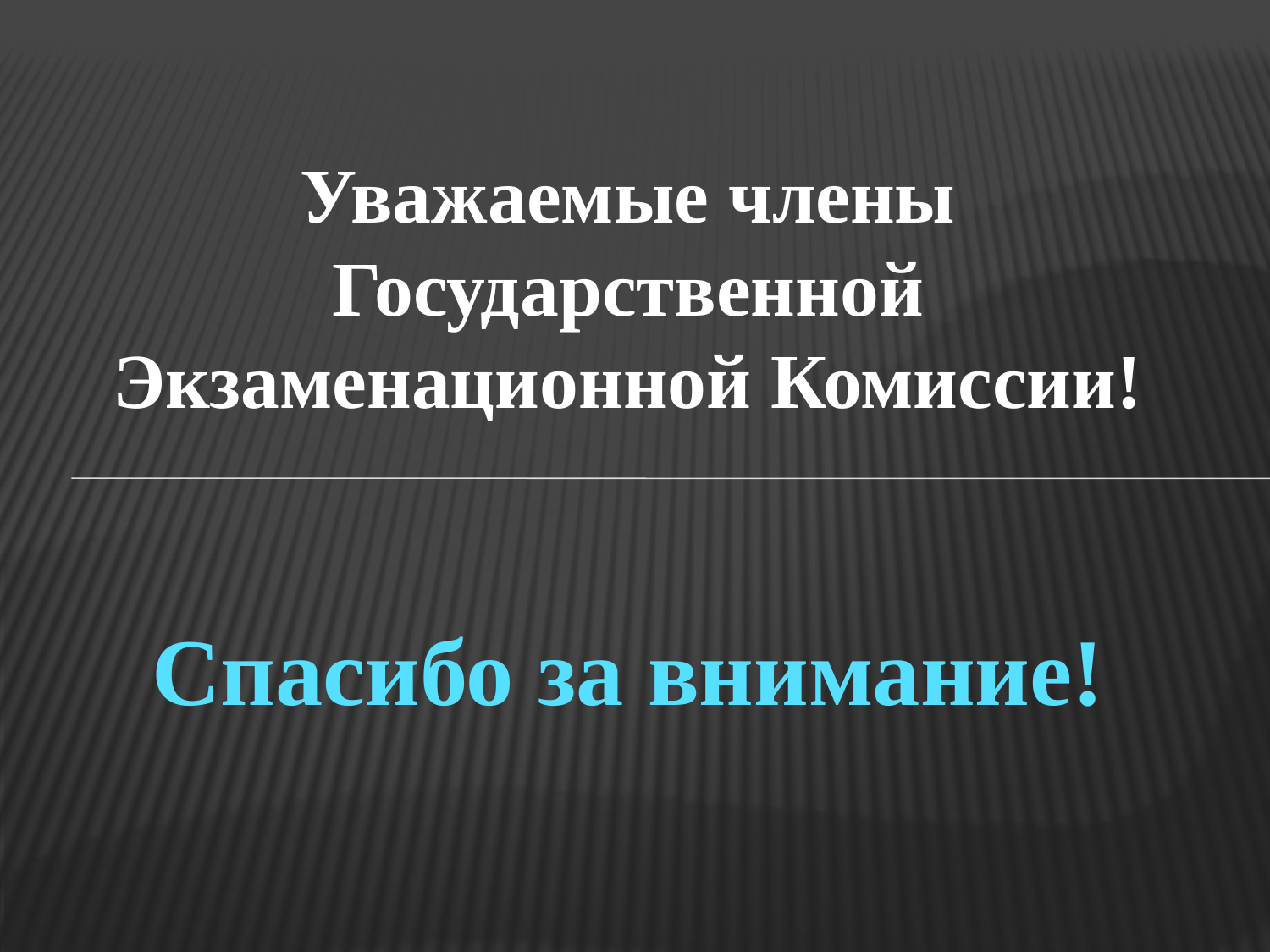

# Уважаемые члены Государственной Экзаменационной Комиссии! Спасибо за внимание!